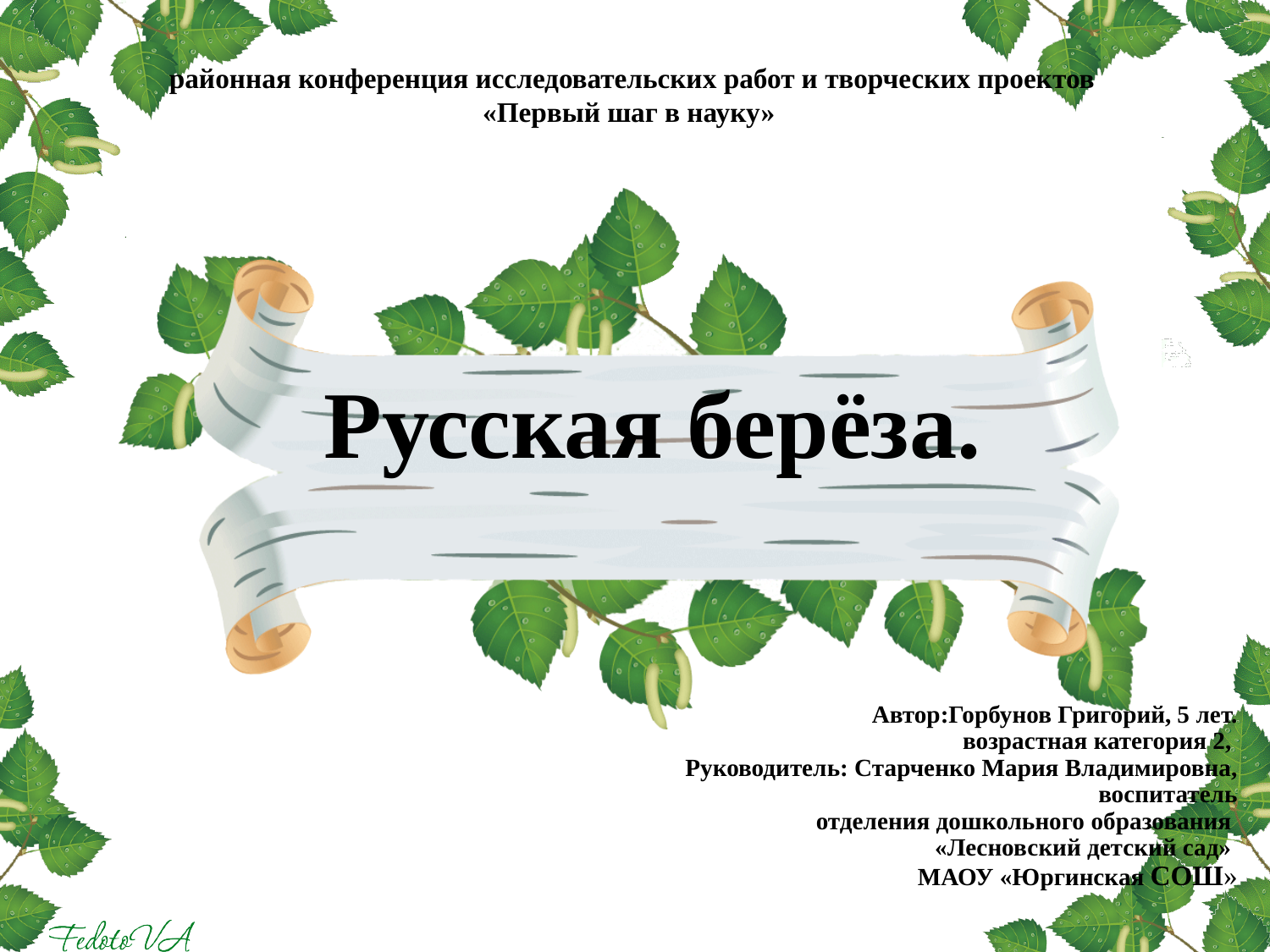

# районная конференция исследовательских работ и творческих проектов «Первый шаг в науку»
Русская берёза.

 Автор:Горбунов Григорий, 5 лет.
 возрастная категория 2,
                    Руководитель: Старченко Мария Владимировна, воспитатель
отделения дошкольного образования
«Лесновский детский сад»
МАОУ «Юргинская СОШ»